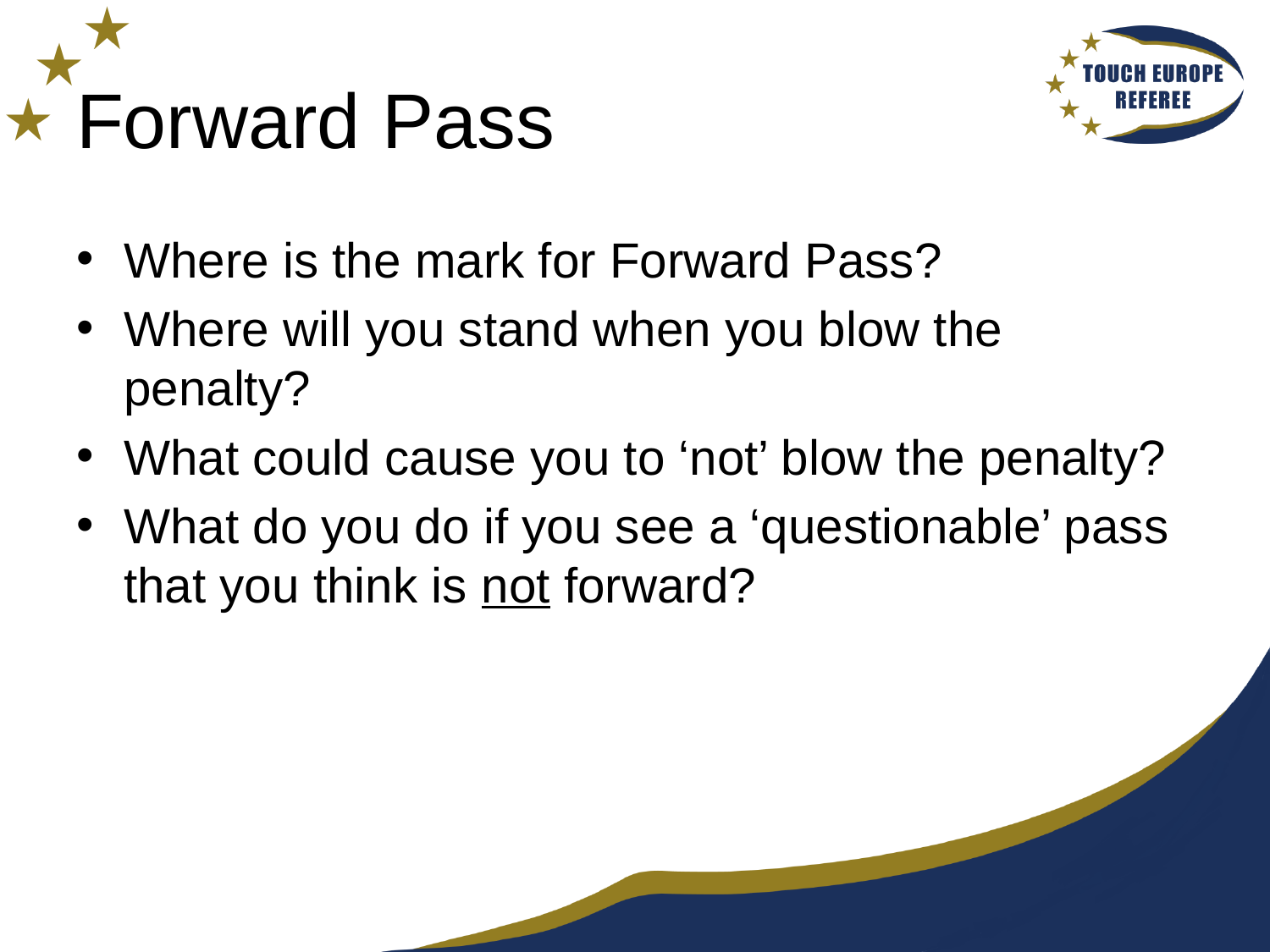

# Forward Pass
Where is the mark for Forward Pass?
Where will you stand when you blow the penalty?
What could cause you to ‘not’ blow the penalty?
What do you do if you see a ‘questionable’ pass that you think is not forward?